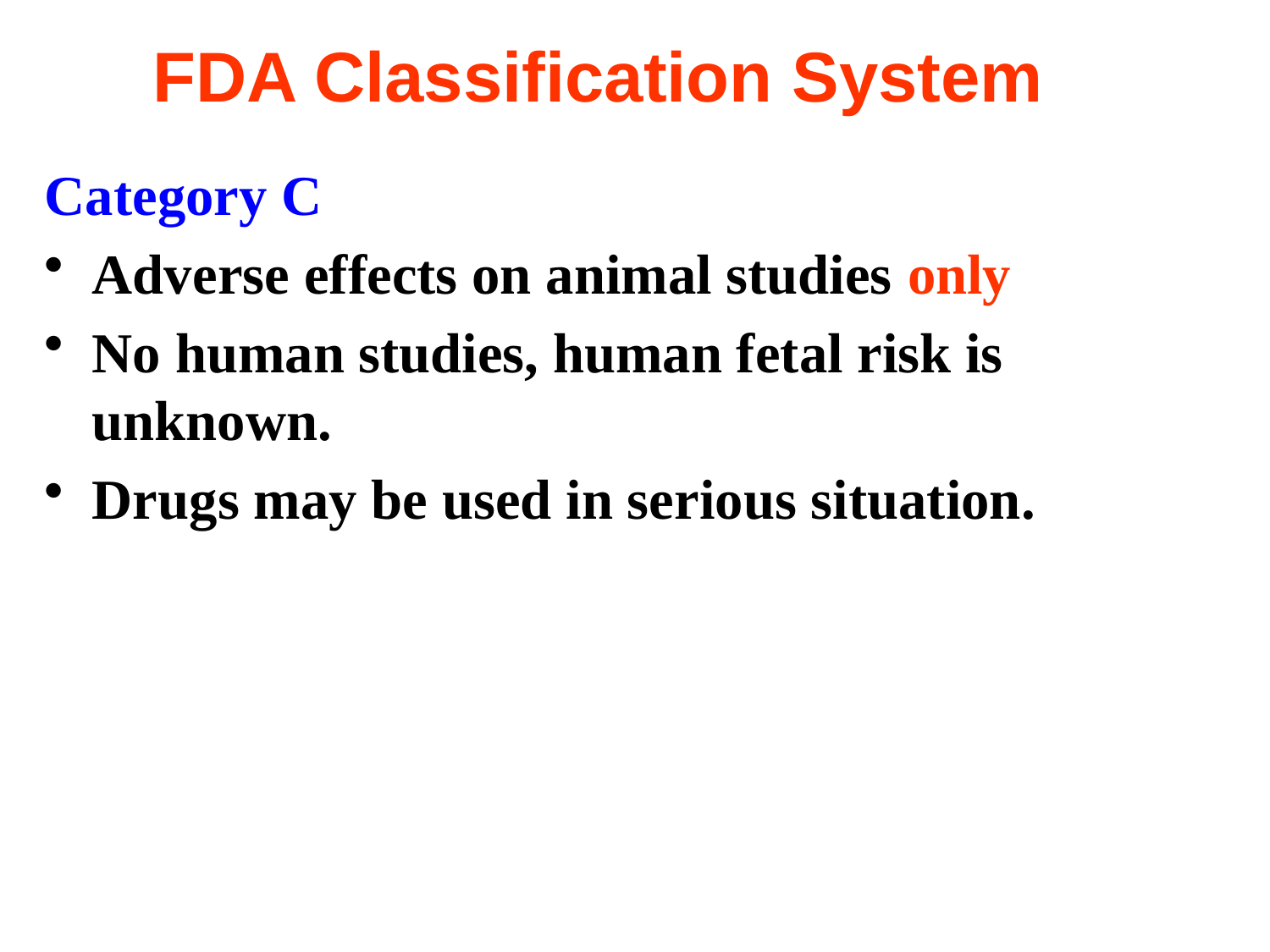

# FDA Classification System

Category C
Adverse effects on animal studies only
No human studies, human fetal risk is unknown.
Drugs may be used in serious situation.